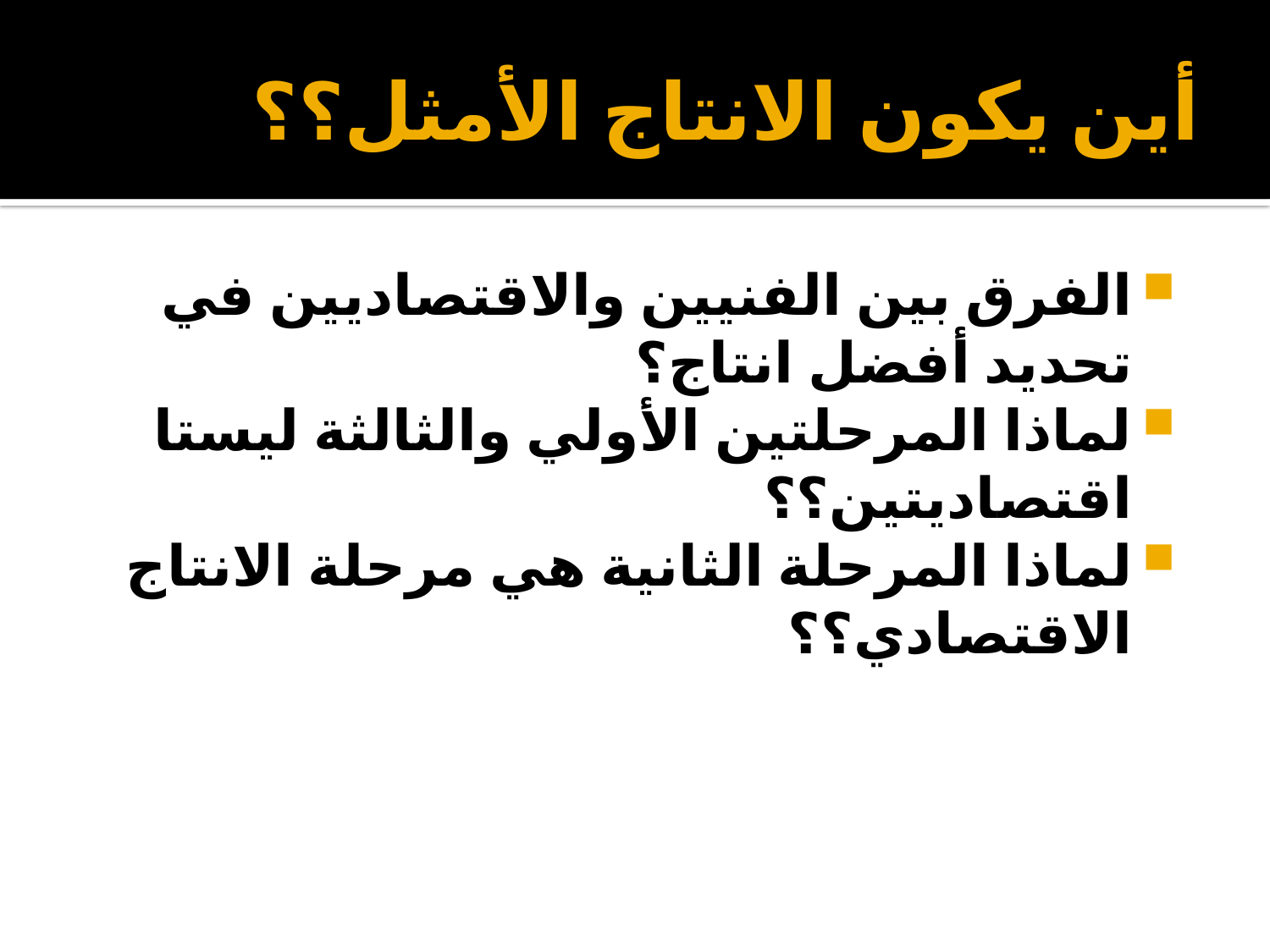

# أين يكون الانتاج الأمثل؟؟
الفرق بين الفنيين والاقتصاديين في تحديد أفضل انتاج؟
لماذا المرحلتين الأولي والثالثة ليستا اقتصاديتين؟؟
لماذا المرحلة الثانية هي مرحلة الانتاج الاقتصادي؟؟